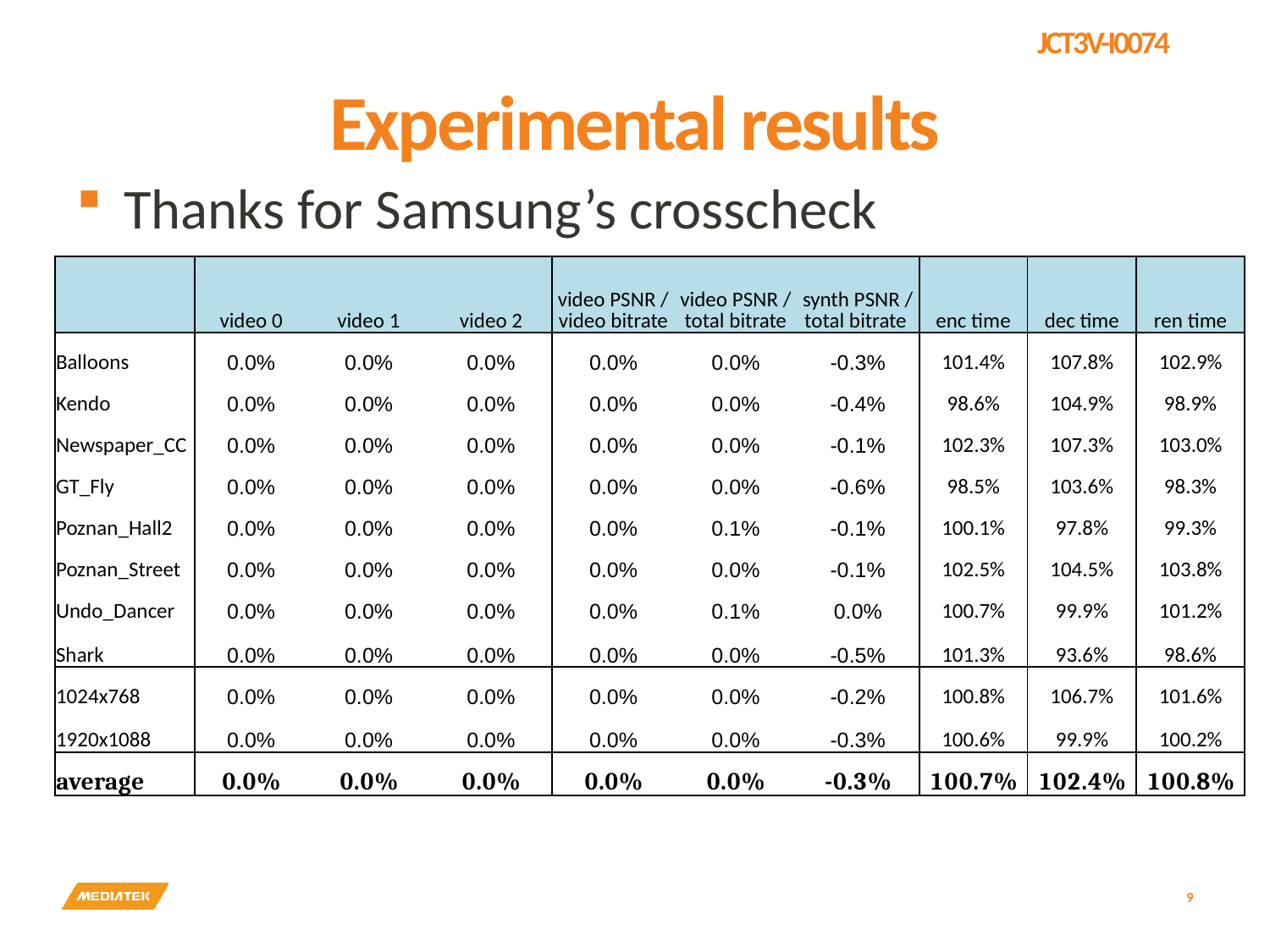

# Experimental results
Thanks for Samsung’s crosscheck

|  | video 0 | video 1 | video 2 | video PSNR / video bitrate | video PSNR / total bitrate | synth PSNR / total bitrate | enc time | dec time | ren time |
| --- | --- | --- | --- | --- | --- | --- | --- | --- | --- |
| Balloons | 0.0% | 0.0% | 0.0% | 0.0% | 0.0% | -0.3% | 101.4% | 107.8% | 102.9% |
| Kendo | 0.0% | 0.0% | 0.0% | 0.0% | 0.0% | -0.4% | 98.6% | 104.9% | 98.9% |
| Newspaper\_CC | 0.0% | 0.0% | 0.0% | 0.0% | 0.0% | -0.1% | 102.3% | 107.3% | 103.0% |
| GT\_Fly | 0.0% | 0.0% | 0.0% | 0.0% | 0.0% | -0.6% | 98.5% | 103.6% | 98.3% |
| Poznan\_Hall2 | 0.0% | 0.0% | 0.0% | 0.0% | 0.1% | -0.1% | 100.1% | 97.8% | 99.3% |
| Poznan\_Street | 0.0% | 0.0% | 0.0% | 0.0% | 0.0% | -0.1% | 102.5% | 104.5% | 103.8% |
| Undo\_Dancer | 0.0% | 0.0% | 0.0% | 0.0% | 0.1% | 0.0% | 100.7% | 99.9% | 101.2% |
| Shark | 0.0% | 0.0% | 0.0% | 0.0% | 0.0% | -0.5% | 101.3% | 93.6% | 98.6% |
| 1024x768 | 0.0% | 0.0% | 0.0% | 0.0% | 0.0% | -0.2% | 100.8% | 106.7% | 101.6% |
| 1920x1088 | 0.0% | 0.0% | 0.0% | 0.0% | 0.0% | -0.3% | 100.6% | 99.9% | 100.2% |
| average | 0.0% | 0.0% | 0.0% | 0.0% | 0.0% | -0.3% | 100.7% | 102.4% | 100.8% |
9